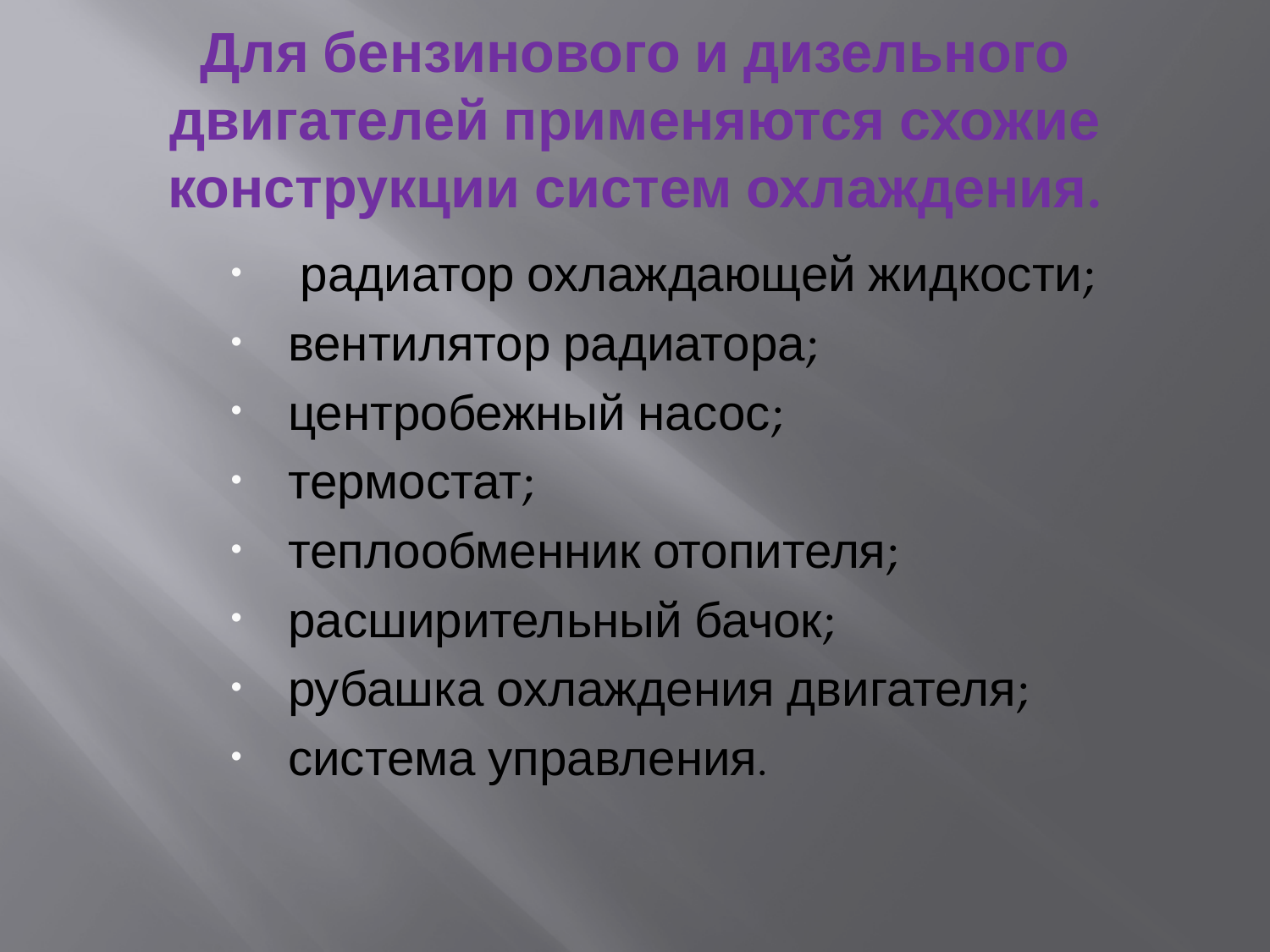

# Для бензинового и дизельного двигателей применяются схожие конструкции систем охлаждения.
 радиатор охлаждающей жидкости;
вентилятор радиатора;
центробежный насос;
термостат;
теплообменник отопителя;
расширительный бачок;
рубашка охлаждения двигателя;
система управления.